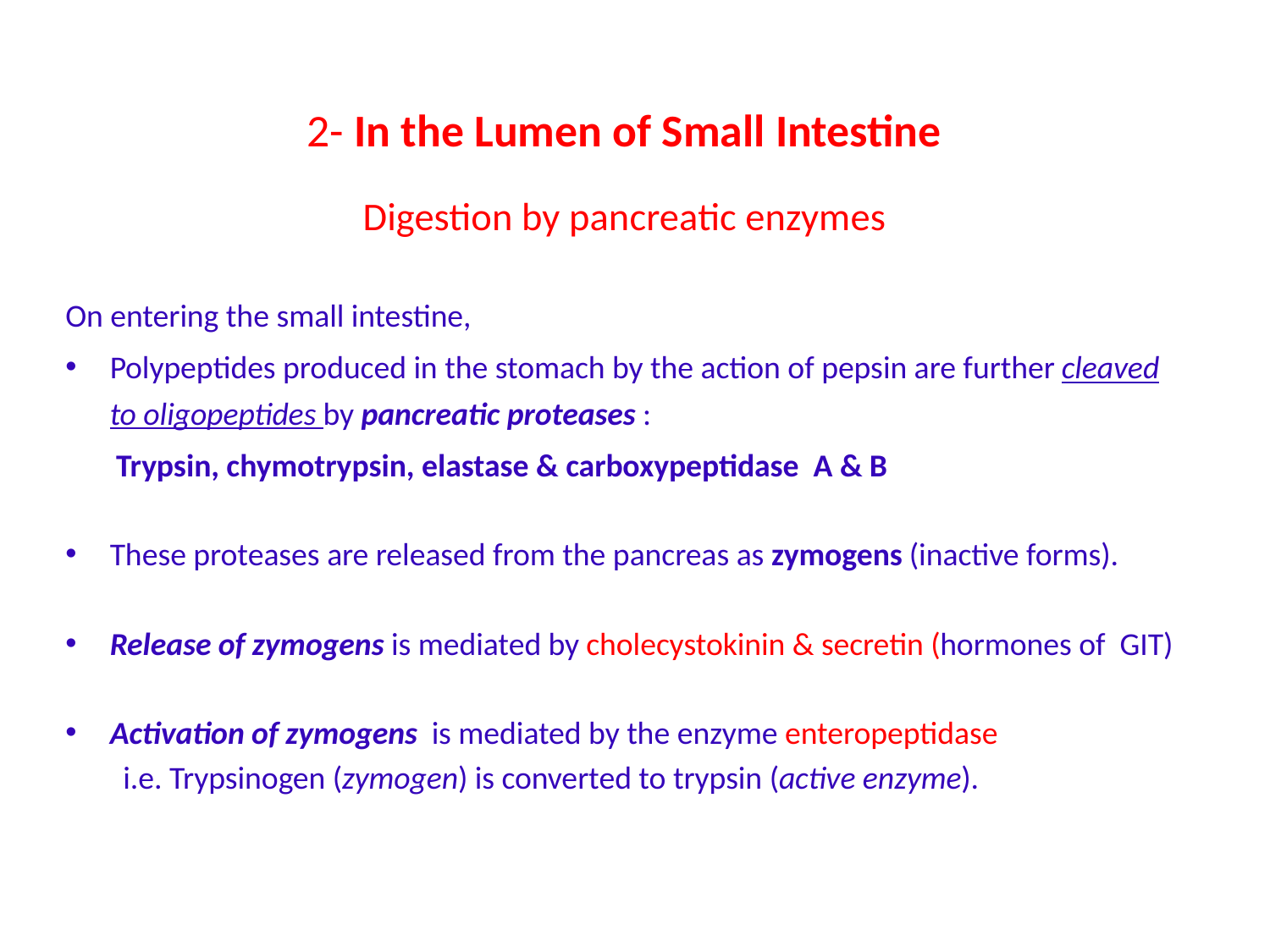

2- In the Lumen of Small Intestine

Digestion by pancreatic enzymes

On entering the small intestine,
Polypeptides produced in the stomach by the action of pepsin are further cleaved to oligopeptides by pancreatic proteases :
       Trypsin, chymotrypsin, elastase & carboxypeptidase  A & B

These proteases are released from the pancreas as zymogens (inactive forms).

Release of zymogens is mediated by cholecystokinin & secretin (hormones of  GIT)

Activation of zymogens  is mediated by the enzyme enteropeptidase
        i.e. Trypsinogen (zymogen) is converted to trypsin (active enzyme).